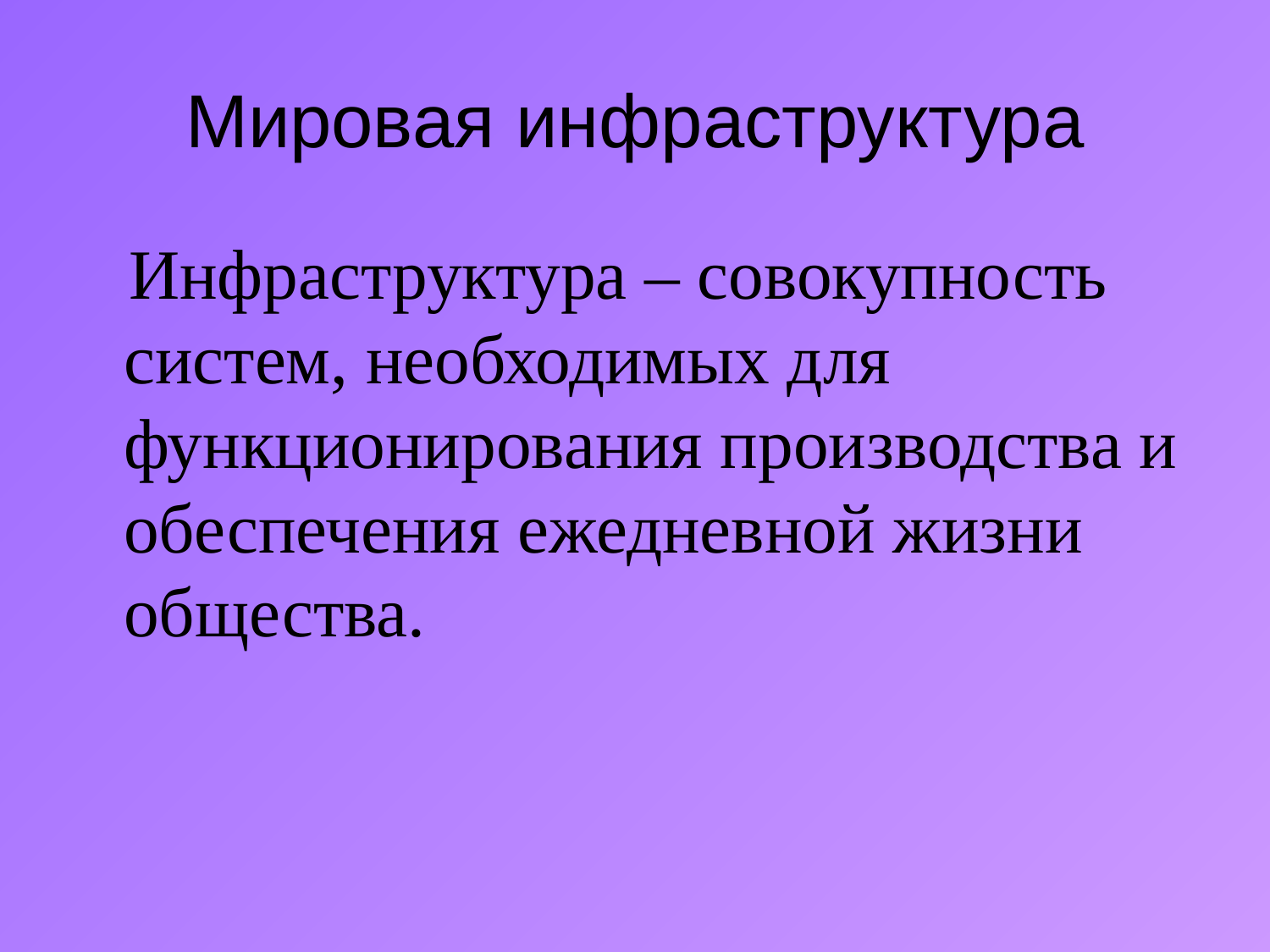

# Мировая инфраструктура
   Инфраструктура – совокупность систем, необходимых для функционирования производства и обеспечения ежедневной жизни общества.